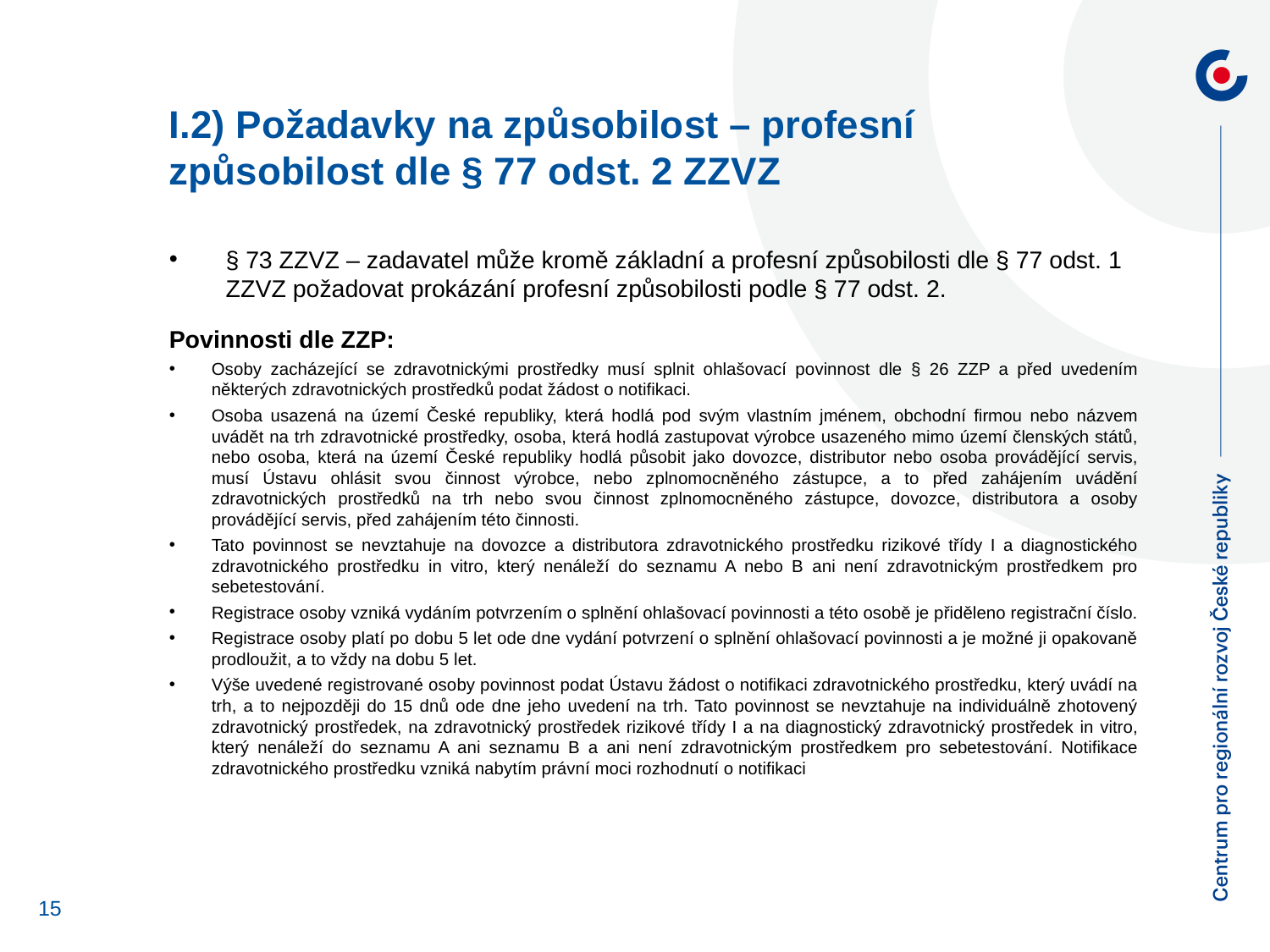

I.2) Požadavky na způsobilost – profesní způsobilost dle § 77 odst. 2 ZZVZ
§ 73 ZZVZ – zadavatel může kromě základní a profesní způsobilosti dle § 77 odst. 1 ZZVZ požadovat prokázání profesní způsobilosti podle § 77 odst. 2.

Povinnosti dle ZZP:
Osoby zacházející se zdravotnickými prostředky musí splnit ohlašovací povinnost dle § 26 ZZP a před uvedením některých zdravotnických prostředků podat žádost o notifikaci.
Osoba usazená na území České republiky, která hodlá pod svým vlastním jménem, obchodní firmou nebo názvem uvádět na trh zdravotnické prostředky, osoba, která hodlá zastupovat výrobce usazeného mimo území členských států, nebo osoba, která na území České republiky hodlá působit jako dovozce, distributor nebo osoba provádějící servis, musí Ústavu ohlásit svou činnost výrobce, nebo zplnomocněného zástupce, a to před zahájením uvádění zdravotnických prostředků na trh nebo svou činnost zplnomocněného zástupce, dovozce, distributora a osoby provádějící servis, před zahájením této činnosti.
Tato povinnost se nevztahuje na dovozce a distributora zdravotnického prostředku rizikové třídy I a diagnostického zdravotnického prostředku in vitro, který nenáleží do seznamu A nebo B ani není zdravotnickým prostředkem pro sebetestování.
Registrace osoby vzniká vydáním potvrzením o splnění ohlašovací povinnosti a této osobě je přiděleno registrační číslo.
Registrace osoby platí po dobu 5 let ode dne vydání potvrzení o splnění ohlašovací povinnosti a je možné ji opakovaně prodloužit, a to vždy na dobu 5 let.
Výše uvedené registrované osoby povinnost podat Ústavu žádost o notifikaci zdravotnického prostředku, který uvádí na trh, a to nejpozději do 15 dnů ode dne jeho uvedení na trh. Tato povinnost se nevztahuje na individuálně zhotovený zdravotnický prostředek, na zdravotnický prostředek rizikové třídy I a na diagnostický zdravotnický prostředek in vitro, který nenáleží do seznamu A ani seznamu B a ani není zdravotnickým prostředkem pro sebetestování. Notifikace zdravotnického prostředku vzniká nabytím právní moci rozhodnutí o notifikaci
15